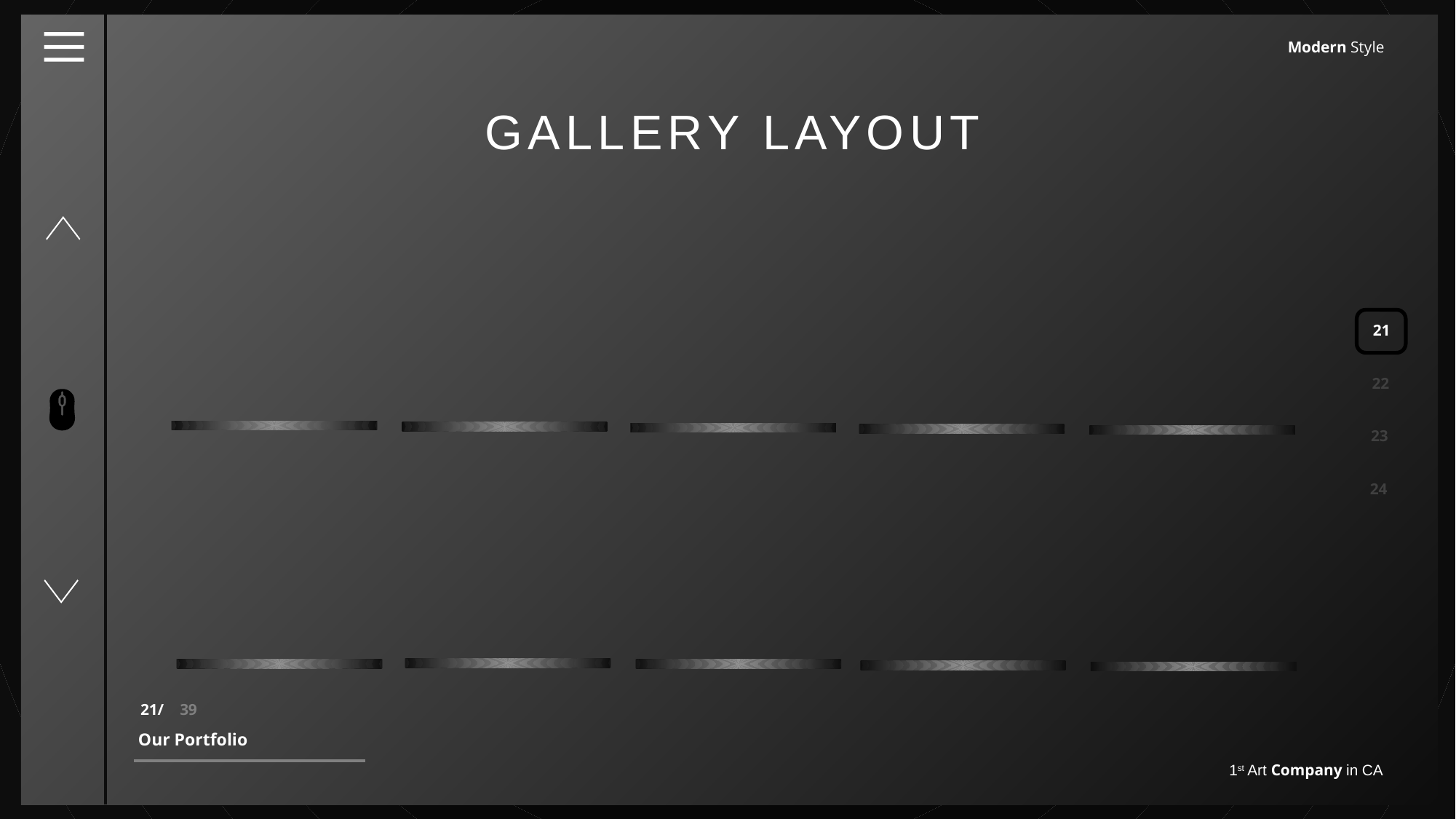

Modern Style
GALLERY LAYOUT

21
22

23

24

21/    39
Our Portfolio
1st Art Company in CA